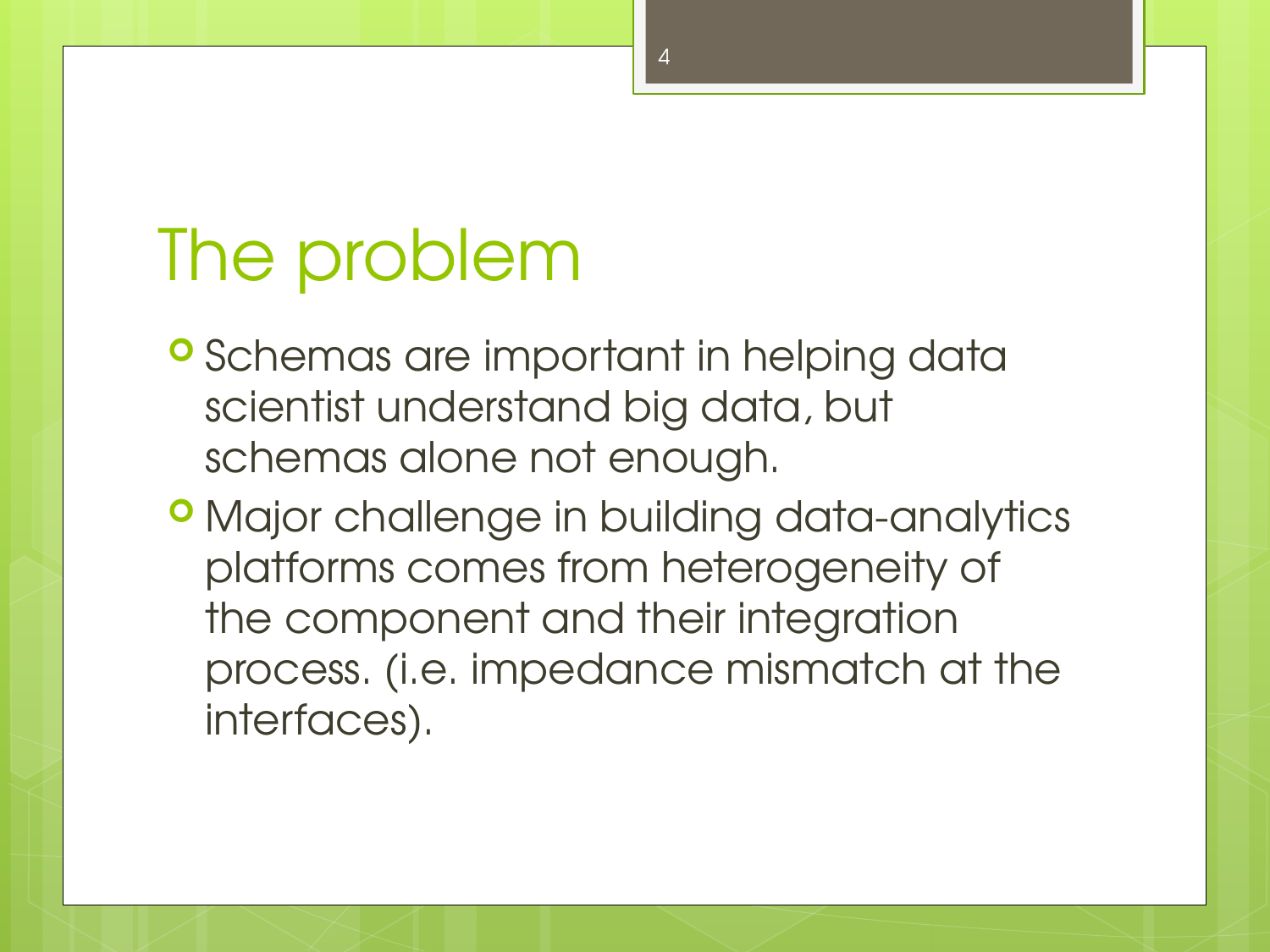

4
# The problem
Schemas are important in helping data scientist understand big data, but schemas alone not enough.
Major challenge in building data-analytics platforms comes from heterogeneity of the component and their integration process. (i.e. impedance mismatch at the interfaces).